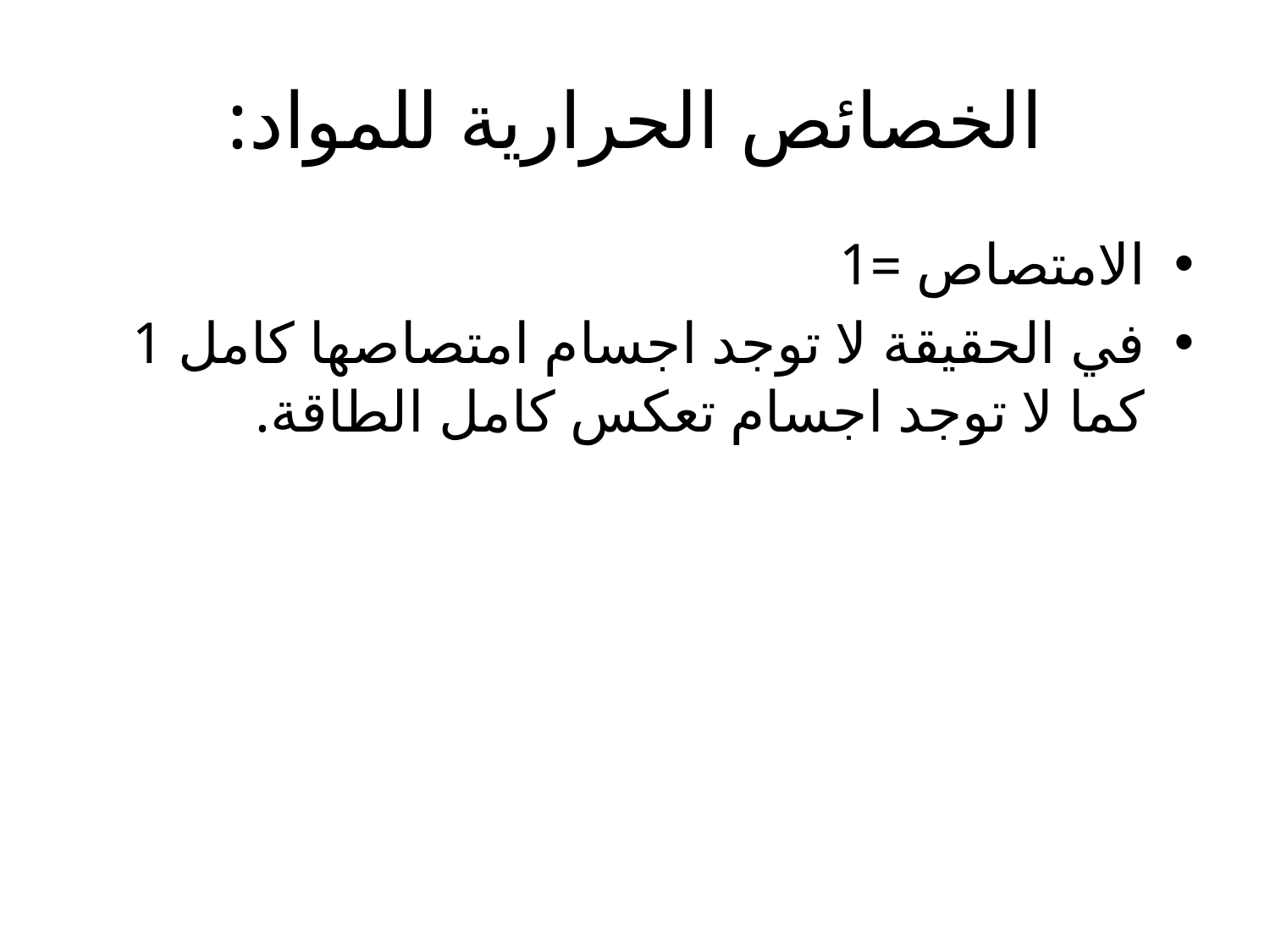

# الخصائص الحرارية للمواد:
الامتصاص =1
في الحقيقة لا توجد اجسام امتصاصها كامل 1 كما لا توجد اجسام تعكس كامل الطاقة.